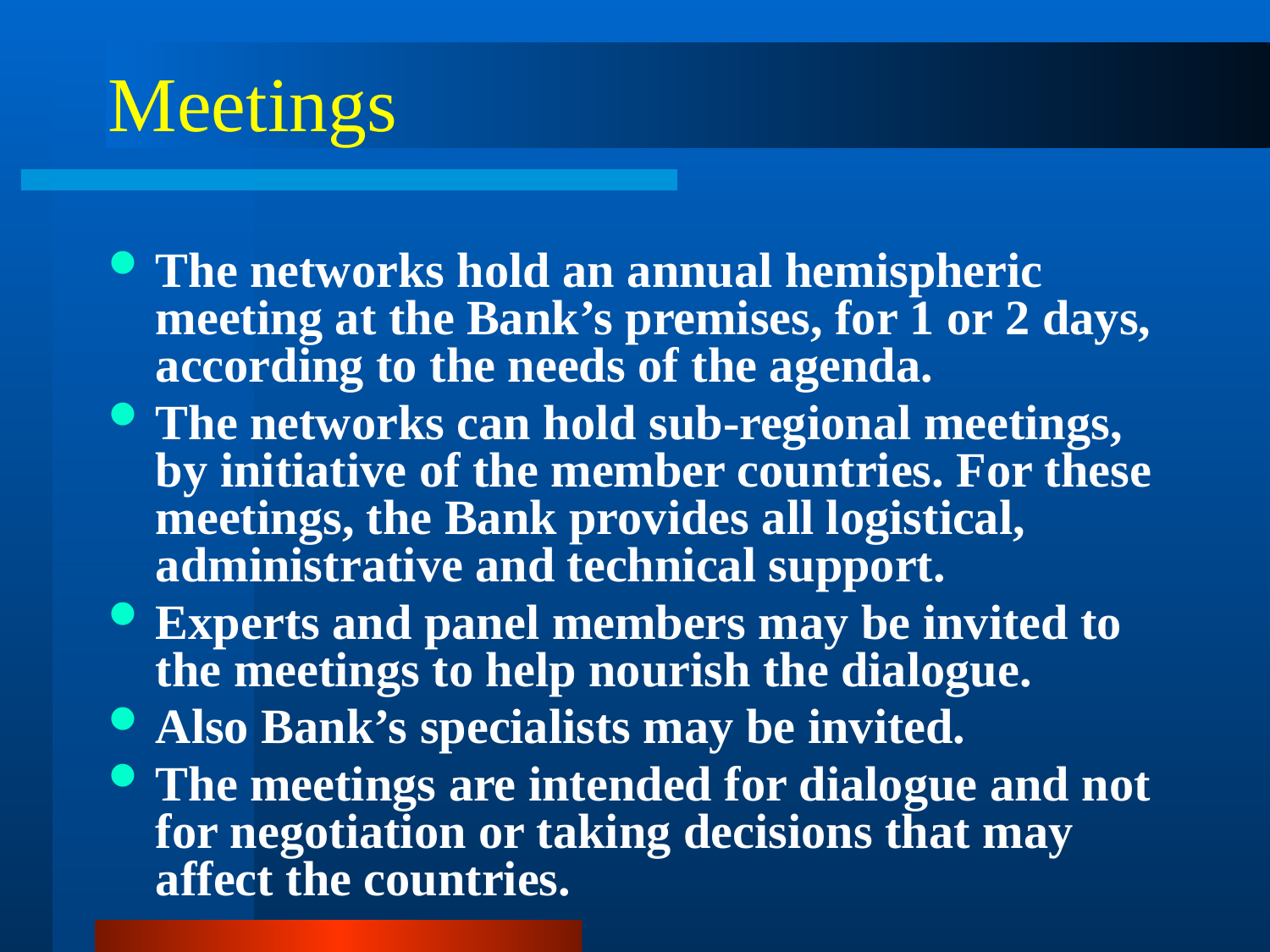

# Meetings
The networks hold an annual hemispheric meeting at the Bank’s premises, for 1 or 2 days, according to the needs of the agenda.
The networks can hold sub-regional meetings, by initiative of the member countries. For these meetings, the Bank provides all logistical, administrative and technical support.
Experts and panel members may be invited to the meetings to help nourish the dialogue.
Also Bank’s specialists may be invited.
The meetings are intended for dialogue and not for negotiation or taking decisions that may affect the countries.